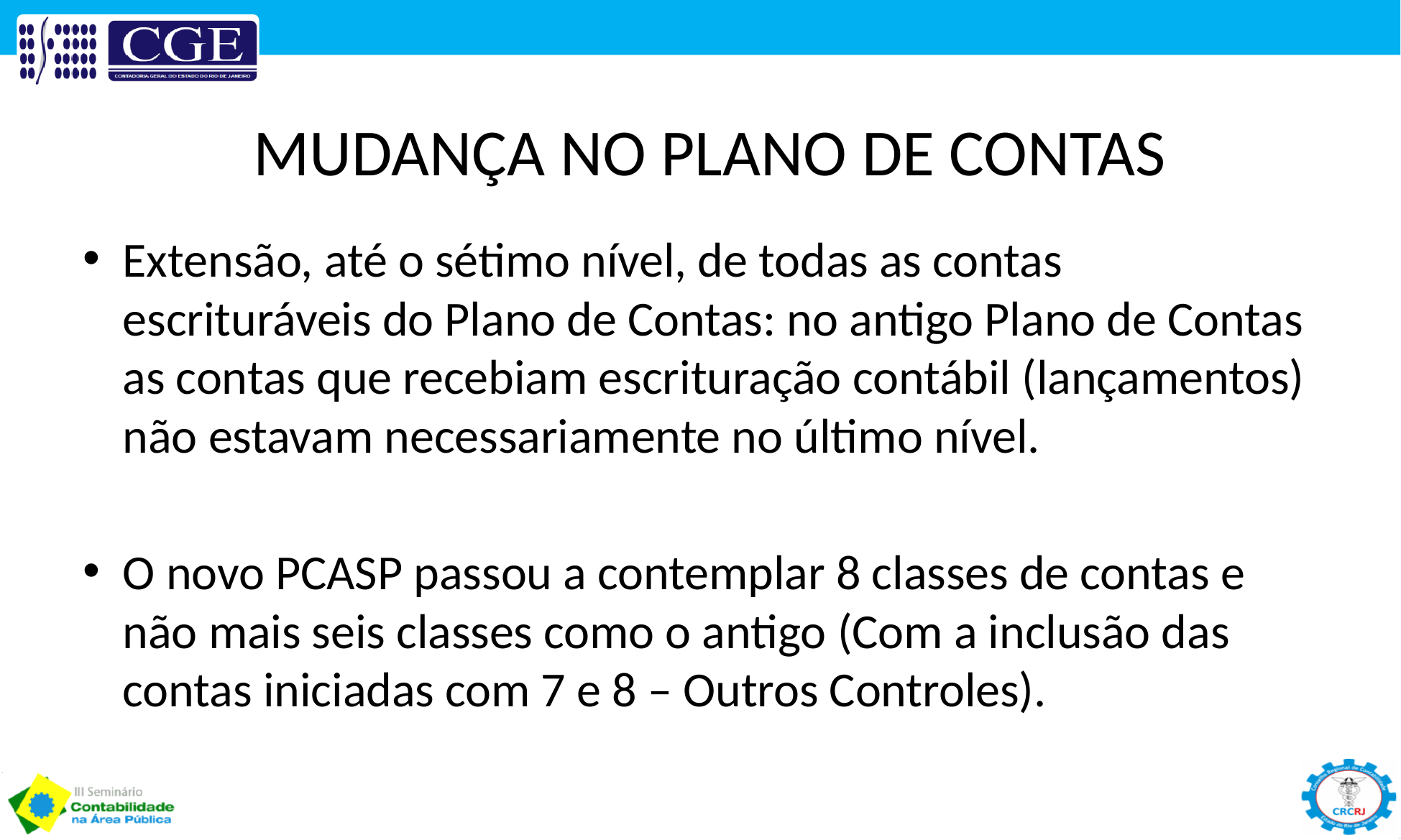

MUDANÇA NO PLANO DE CONTAS
Extensão, até o sétimo nível, de todas as contas escrituráveis do Plano de Contas: no antigo Plano de Contas as contas que recebiam escrituração contábil (lançamentos) não estavam necessariamente no último nível.

O novo PCASP passou a contemplar 8 classes de contas e não mais seis classes como o antigo (Com a inclusão das contas iniciadas com 7 e 8 – Outros Controles).